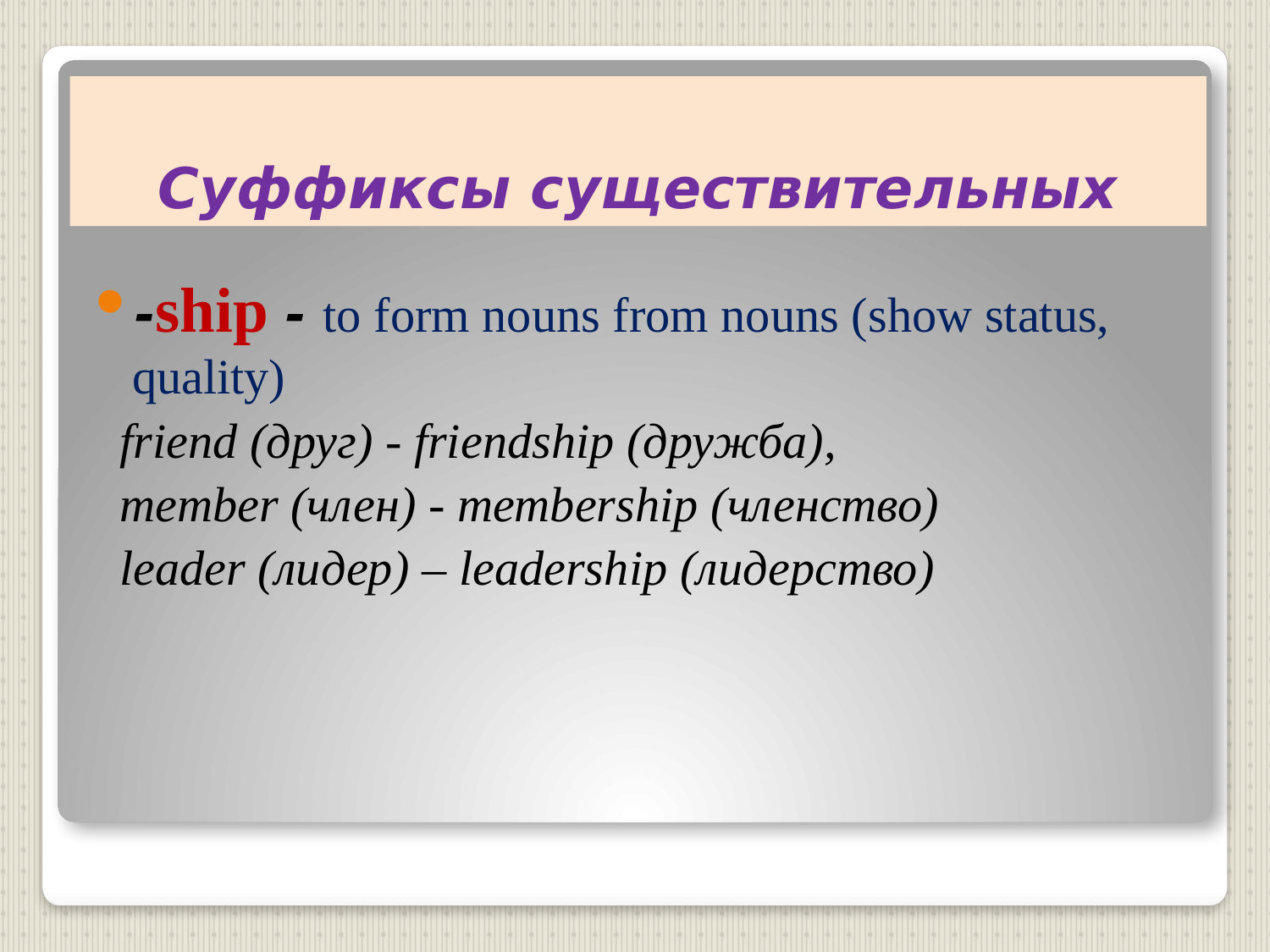

# Суффиксы существительных
-ship - to form nouns from nouns (show status, quality)
  friend (друг) - friendship (дружба),
  member (член) - membership (членство)
  leader (лидер) – leadership (лидерство)